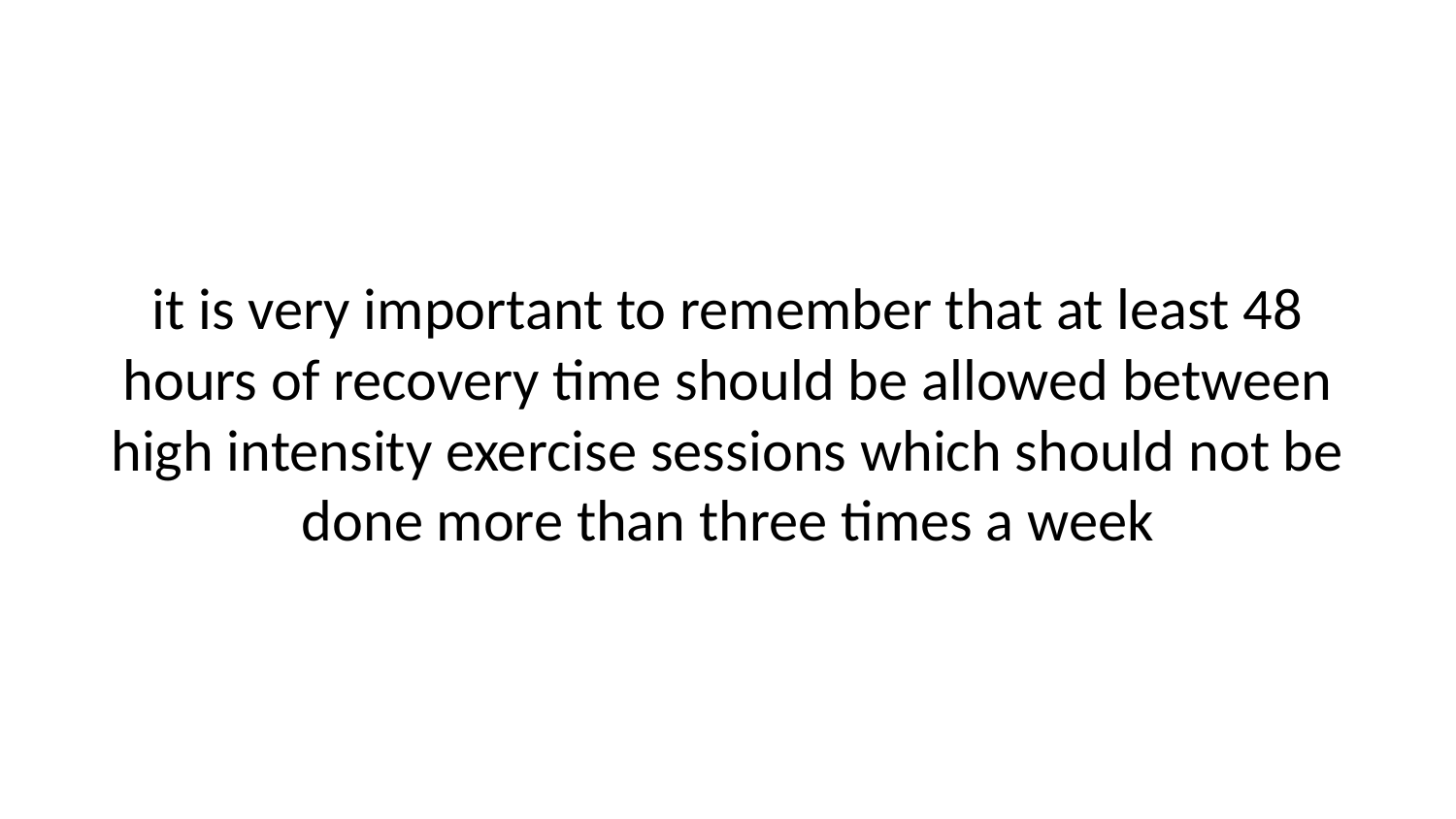

it is very important to remember that at least 48 hours of recovery time should be allowed between high intensity exercise sessions which should not be done more than three times a week